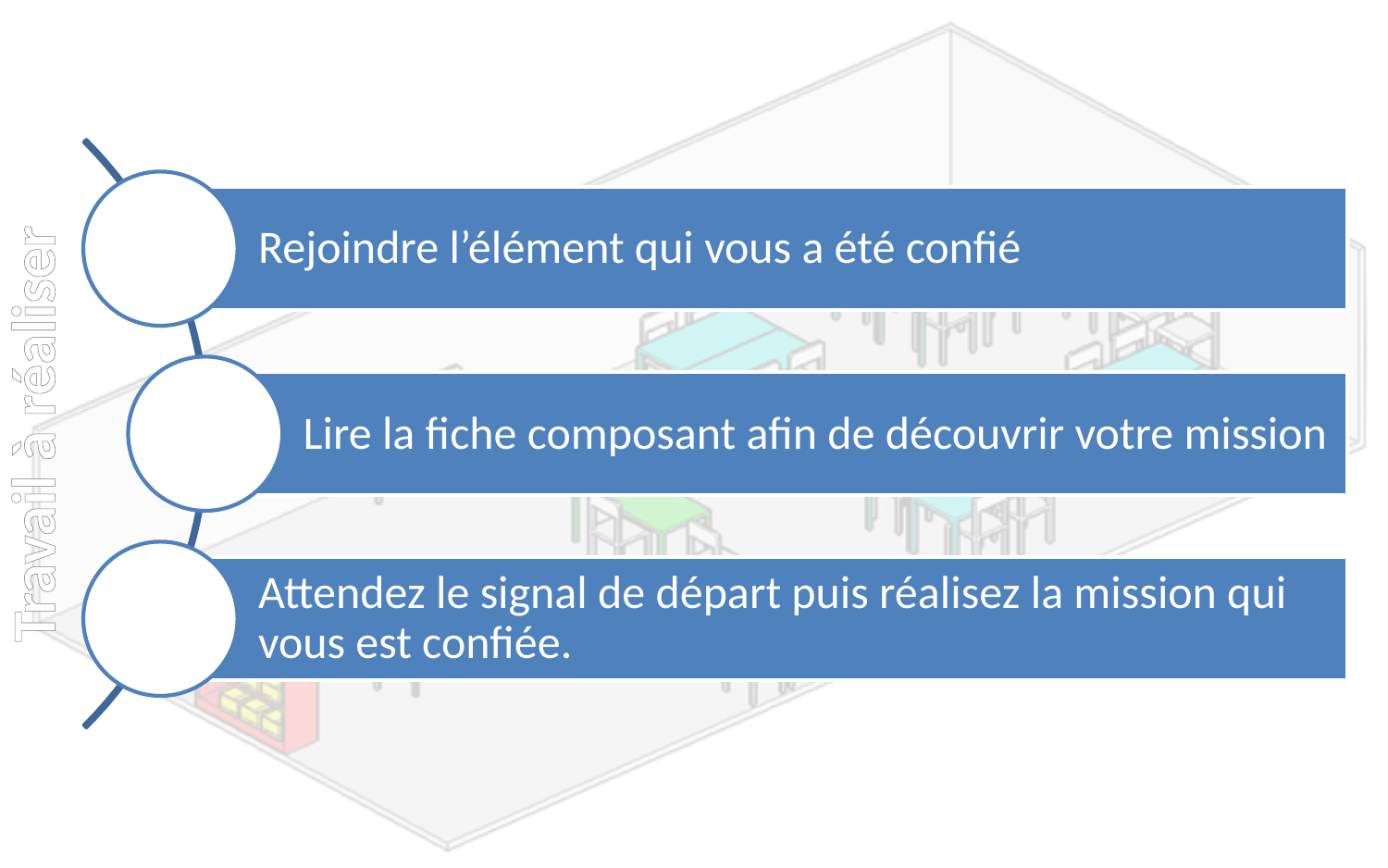

Rejoindre l’élément qui vous a été confié
Lire la fiche composant afin de découvrir votre mission
Attendez le signal de départ puis réalisez la mission qui vous est confiée.
Travail à réaliser